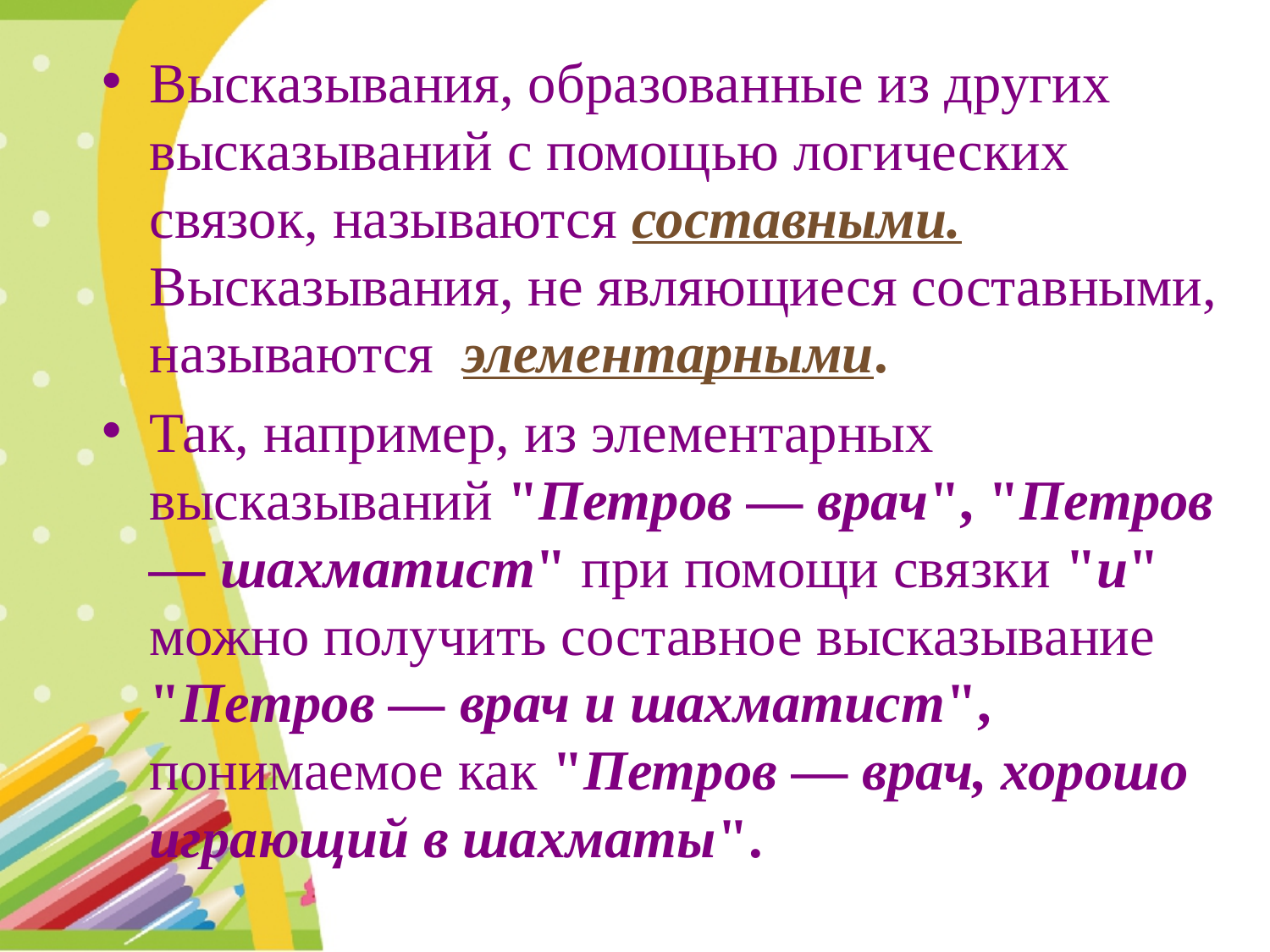

Bысказывания, образованные из других высказываний с помощью логических связок, называются составными.
Высказывания, не являющиеся составными, называются  элементарными.
Так, например, из элементарных высказываний "Петров — врач", "Петров — шахматист" при помощи связки "и" можно получить составное высказывание "Петров — врач и шахматист", понимаемое как "Петров — врач, хорошо играющий в шахматы".